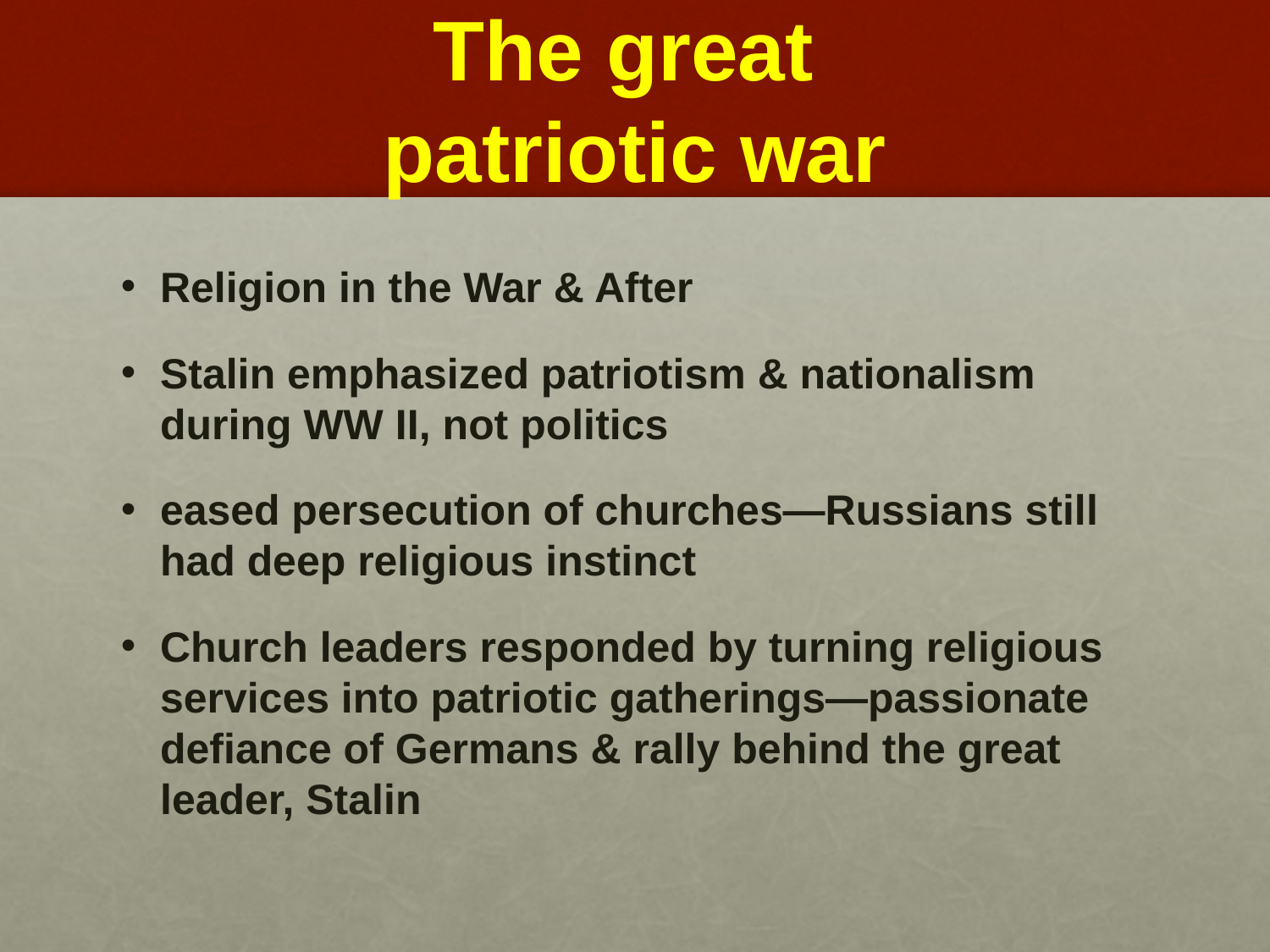

# The great patriotic war
Religion in the War & After
Stalin emphasized patriotism & nationalism during WW II, not politics
eased persecution of churches—Russians still had deep religious instinct
Church leaders responded by turning religious services into patriotic gatherings—passionate defiance of Germans & rally behind the great leader, Stalin